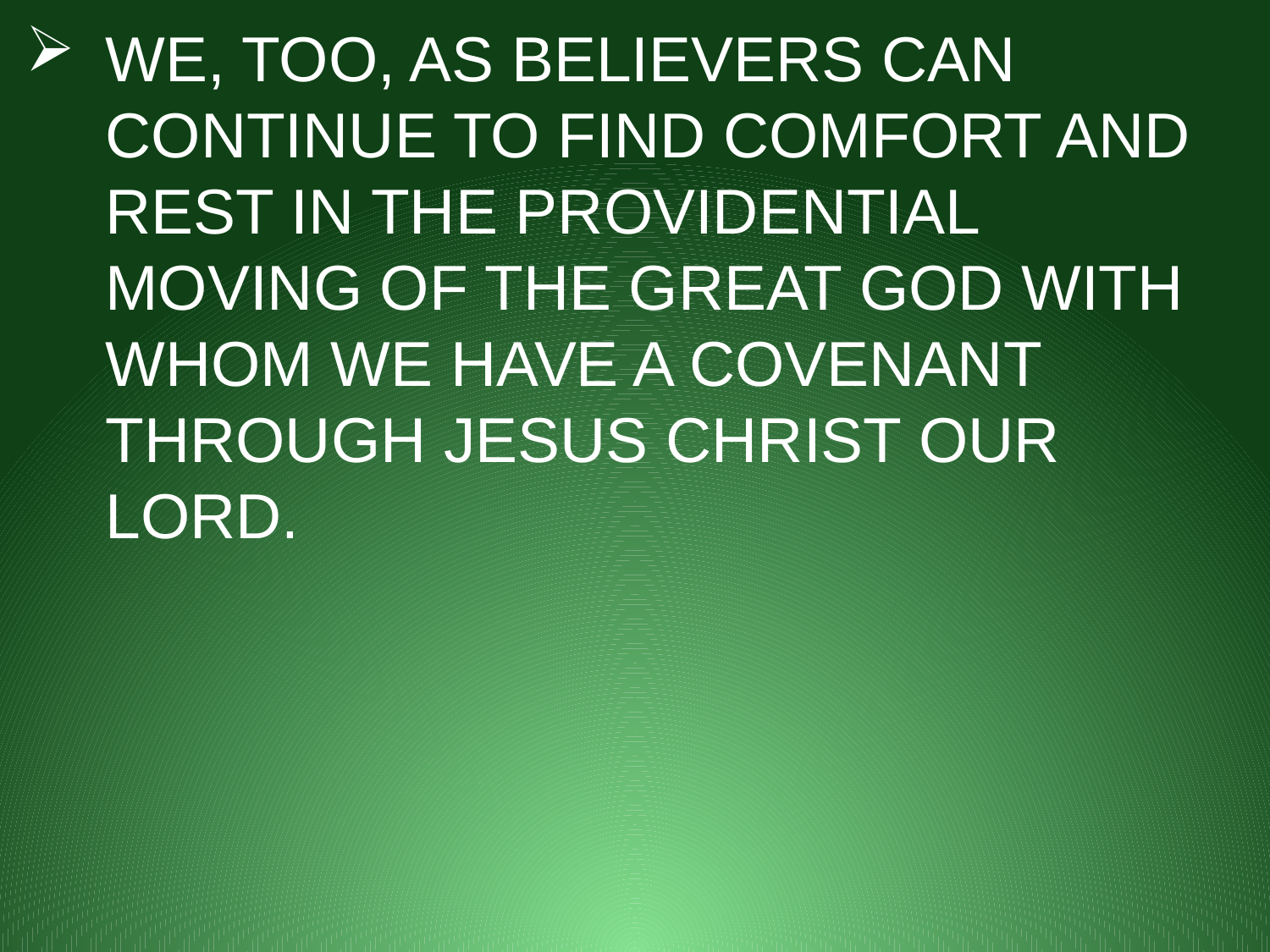

WE, TOO, AS BELIEVERS CAN CONTINUE TO FIND COMFORT AND REST IN THE PROVIDENTIAL MOVING OF THE GREAT GOD WITH WHOM WE HAVE A COVENANT THROUGH JESUS CHRIST OUR LORD.